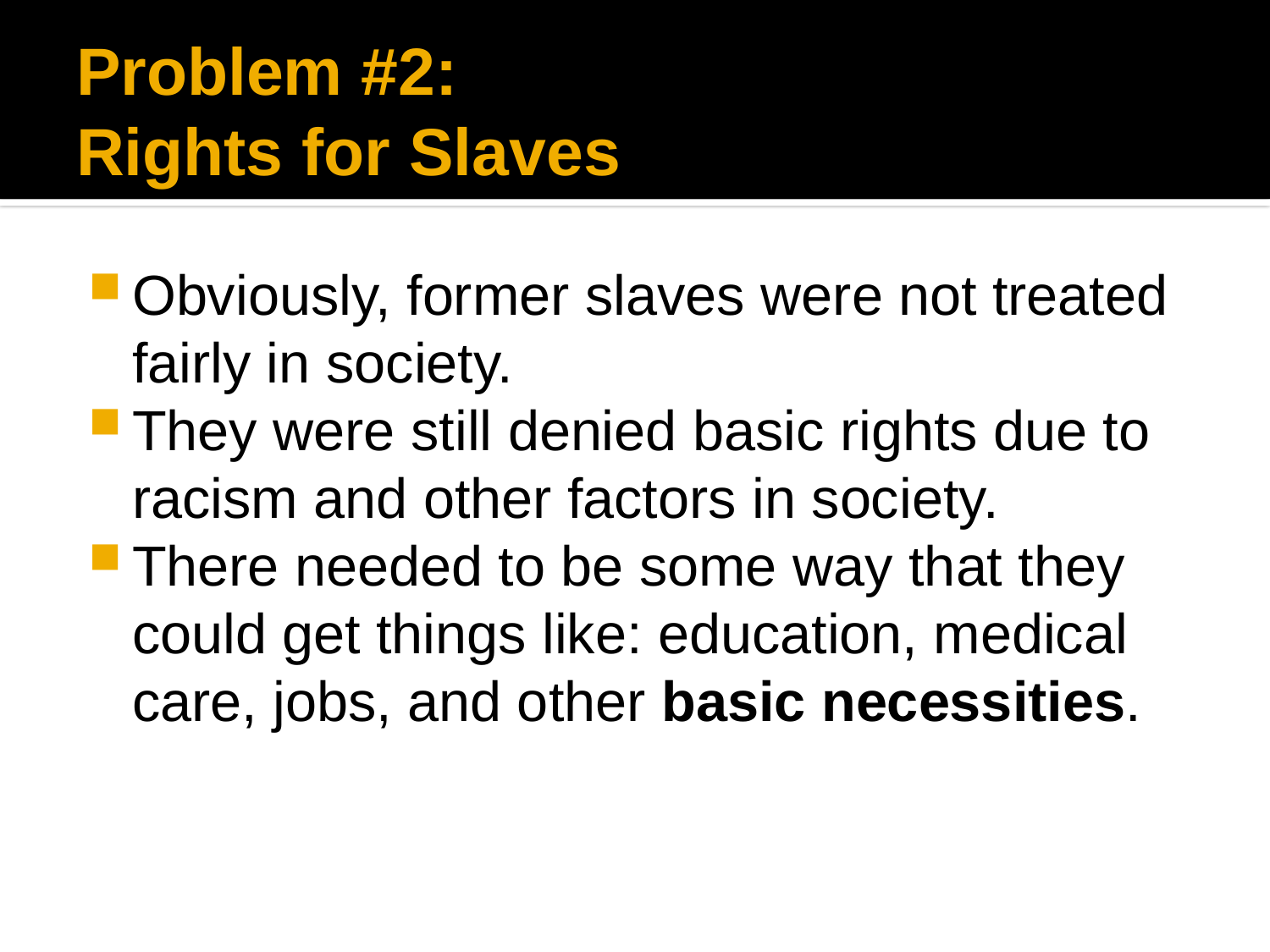

# Problem #2: Rights for Slaves
Obviously, former slaves were not treated fairly in society.
They were still denied basic rights due to racism and other factors in society.
There needed to be some way that they could get things like: education, medical care, jobs, and other basic necessities.